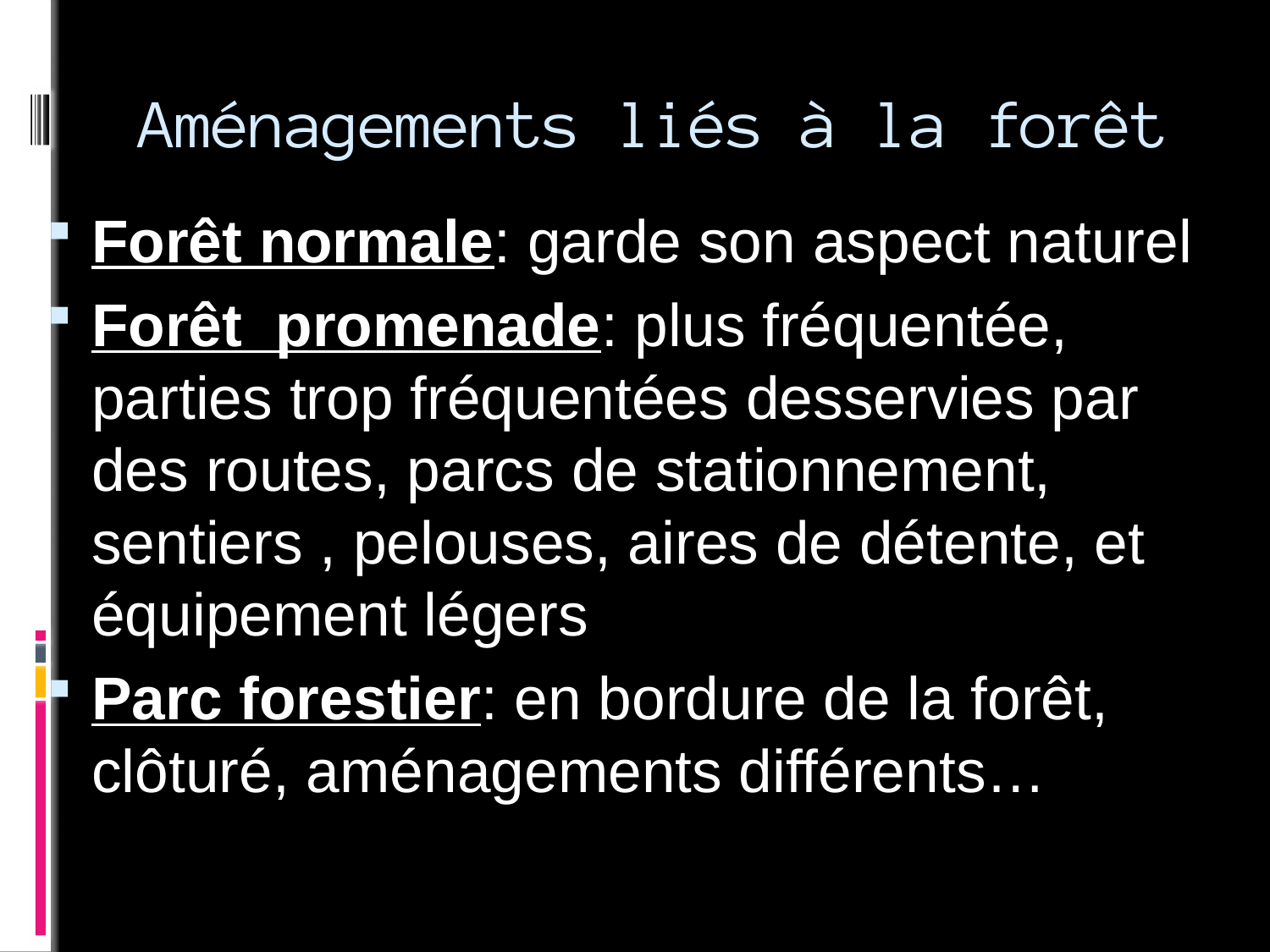

# Aménagements liés à la forêt
Forêt normale: garde son aspect naturel
Forêt  promenade: plus fréquentée, parties trop fréquentées desservies par des routes, parcs de stationnement, sentiers , pelouses, aires de détente, et équipement légers
Parc forestier: en bordure de la forêt, clôturé, aménagements différents…